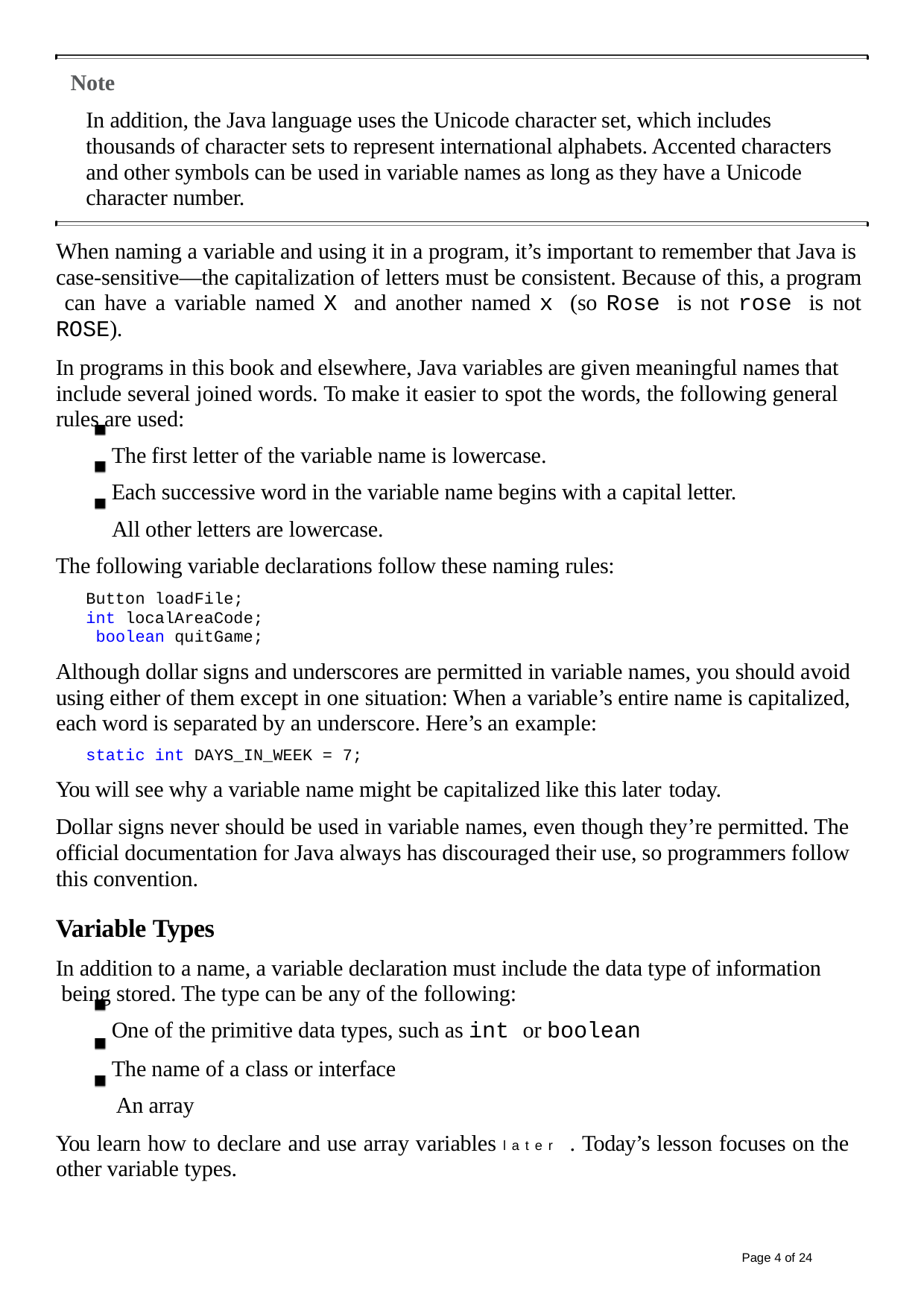

Note
In addition, the Java language uses the Unicode character set, which includes  thousands of character sets to represent international alphabets. Accented characters  and other symbols can be used in variable names as long as they have a Unicode  character number.

When naming a variable and using it in a program, it’s important to remember that Java is  case-sensitive—the capitalization of letters must be consistent. Because of this, a program  can have a variable named X and another named x (so Rose is not rose is not ROSE).
In programs in this book and elsewhere, Java variables are given meaningful names that  include several joined words. To make it easier to spot the words, the following general  rules are used:
The first letter of the variable name is lowercase.
Each successive word in the variable name begins with a capital letter.  All other letters are lowercase.
The following variable declarations follow these naming rules:
Button loadFile;  int localAreaCode;  boolean quitGame;
Although dollar signs and underscores are permitted in variable names, you should avoid  using either of them except in one situation: When a variable’s entire name is capitalized,  each word is separated by an underscore. Here’s an example:
static int DAYS_IN_WEEK = 7;
You will see why a variable name might be capitalized like this later today.
Dollar signs never should be used in variable names, even though they’re permitted. The  official documentation for Java always has discouraged their use, so programmers follow  this convention.
Variable Types
In addition to a name, a variable declaration must include the data type of information  being stored. The type can be any of the following:
One of the primitive data types, such as int or boolean
The name of a class or interface  An array
You learn how to declare and use array variables later . Today’s lesson focuses on the  other variable types.

Page 4 of 24